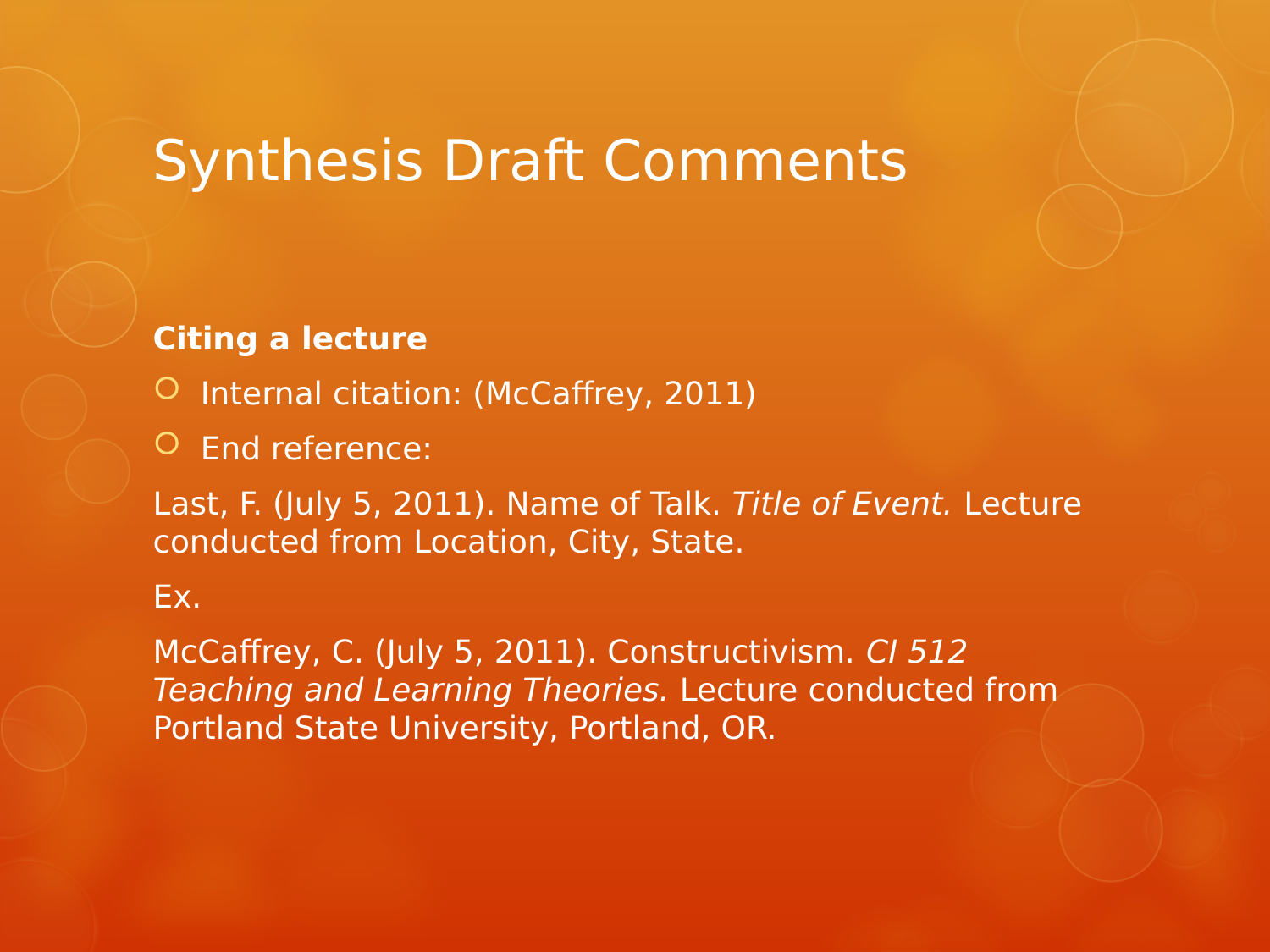

# Synthesis Draft Comments
Citing a lecture
Internal citation: (McCaffrey, 2011)
End reference:
Last, F. (July 5, 2011). Name of Talk. Title of Event. Lecture conducted from Location, City, State.
Ex.
McCaffrey, C. (July 5, 2011). Constructivism. CI 512 Teaching and Learning Theories. Lecture conducted from Portland State University, Portland, OR.